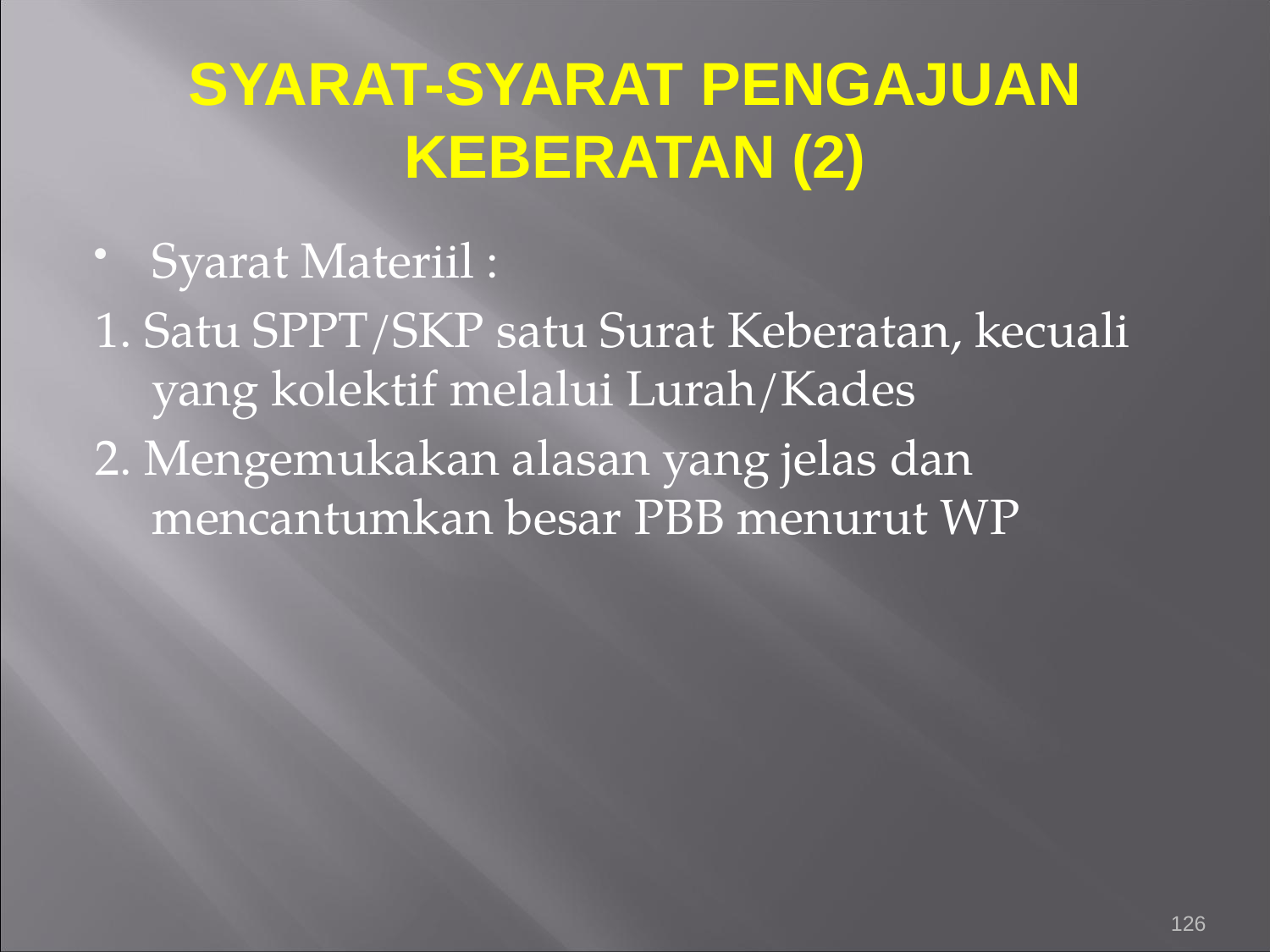

SYARAT-SYARAT PENGAJUAN KEBERATAN (2)
Syarat Materiil :
1. Satu SPPT/SKP satu Surat Keberatan, kecuali yang kolektif melalui Lurah/Kades
2. Mengemukakan alasan yang jelas dan mencantumkan besar PBB menurut WP
126